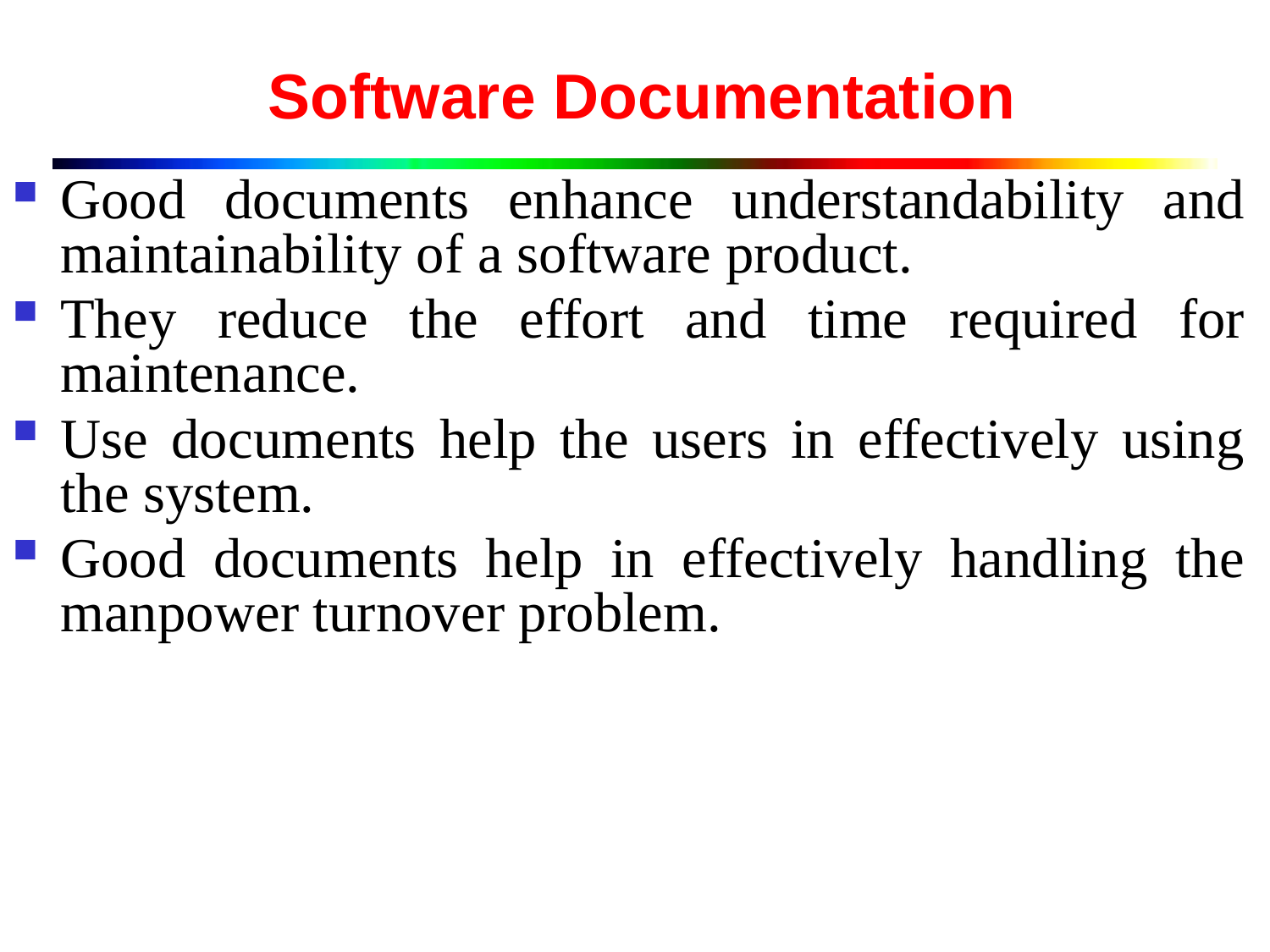

# Software Documentation
Good documents enhance understandability and maintainability of a software product.
They reduce the effort and time required for maintenance.
Use documents help the users in effectively using the system.
Good documents help in effectively handling the manpower turnover problem.